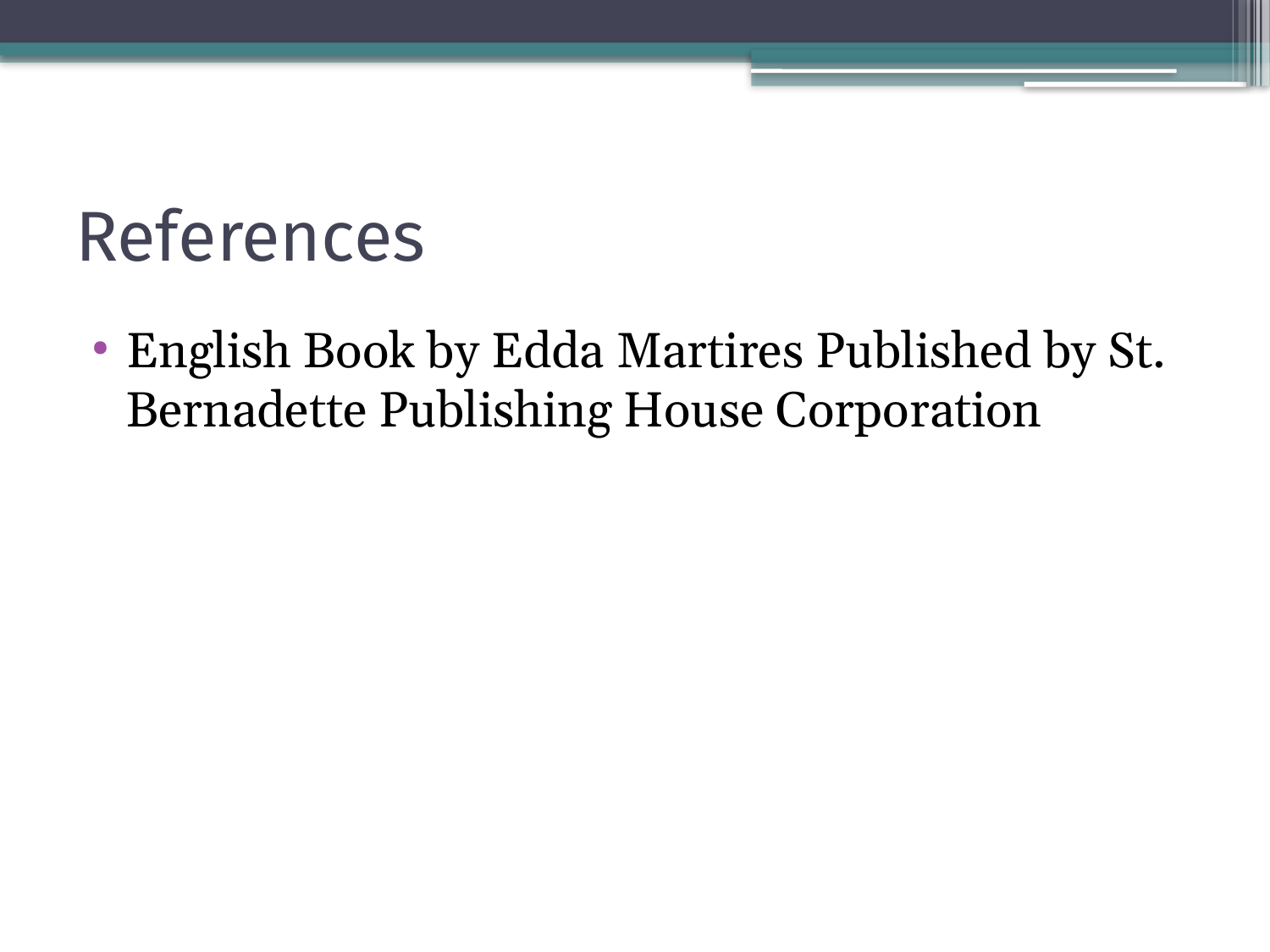

# References
English Book by Edda Martires Published by St. Bernadette Publishing House Corporation